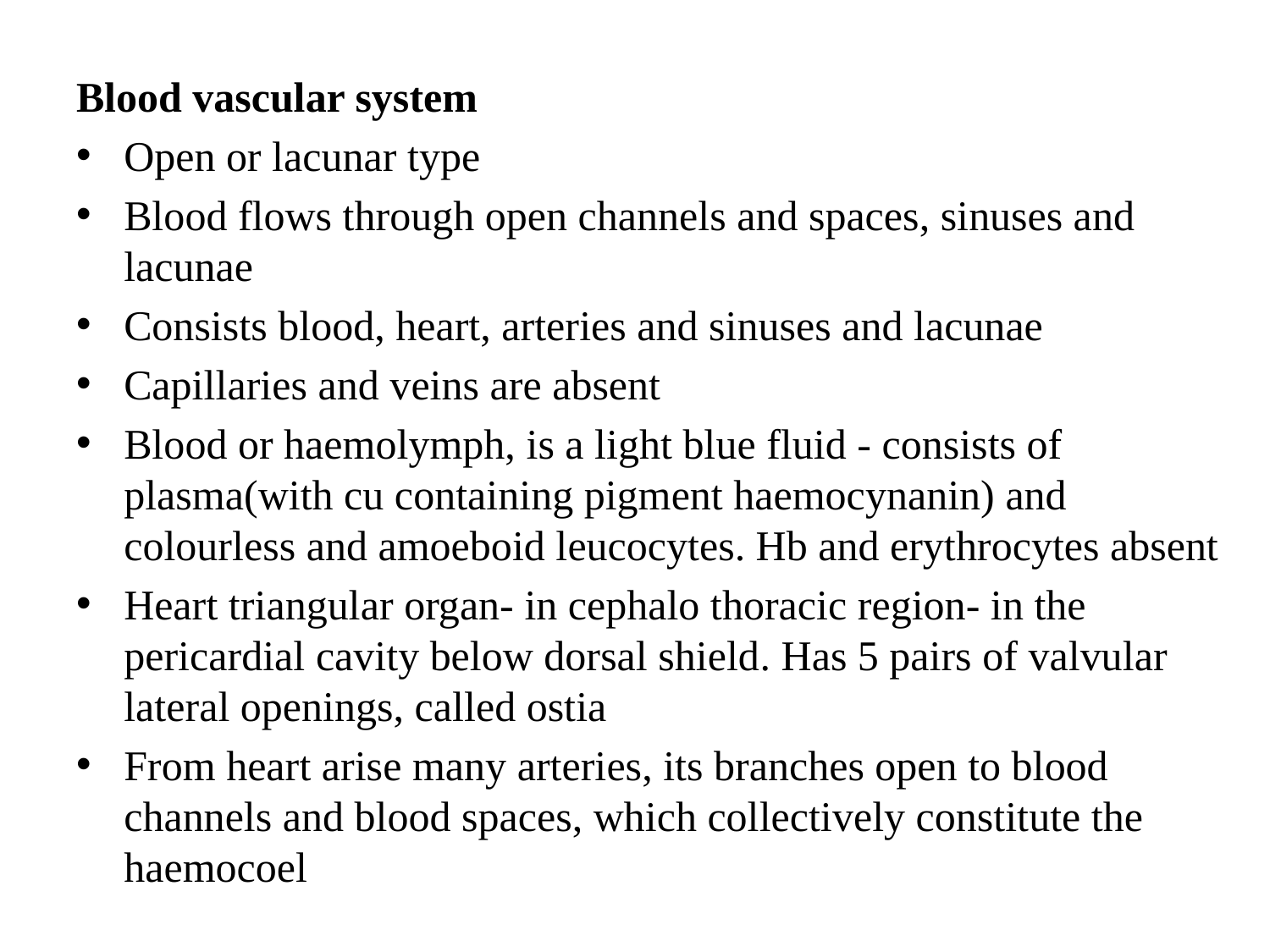

Blood vascular system
Open or lacunar type
Blood flows through open channels and spaces, sinuses and lacunae
Consists blood, heart, arteries and sinuses and lacunae
Capillaries and veins are absent
Blood or haemolymph, is a light blue fluid - consists of plasma(with cu containing pigment haemocynanin) and colourless and amoeboid leucocytes. Hb and erythrocytes absent
Heart triangular organ- in cephalo thoracic region- in the pericardial cavity below dorsal shield. Has 5 pairs of valvular lateral openings, called ostia
From heart arise many arteries, its branches open to blood channels and blood spaces, which collectively constitute the haemocoel